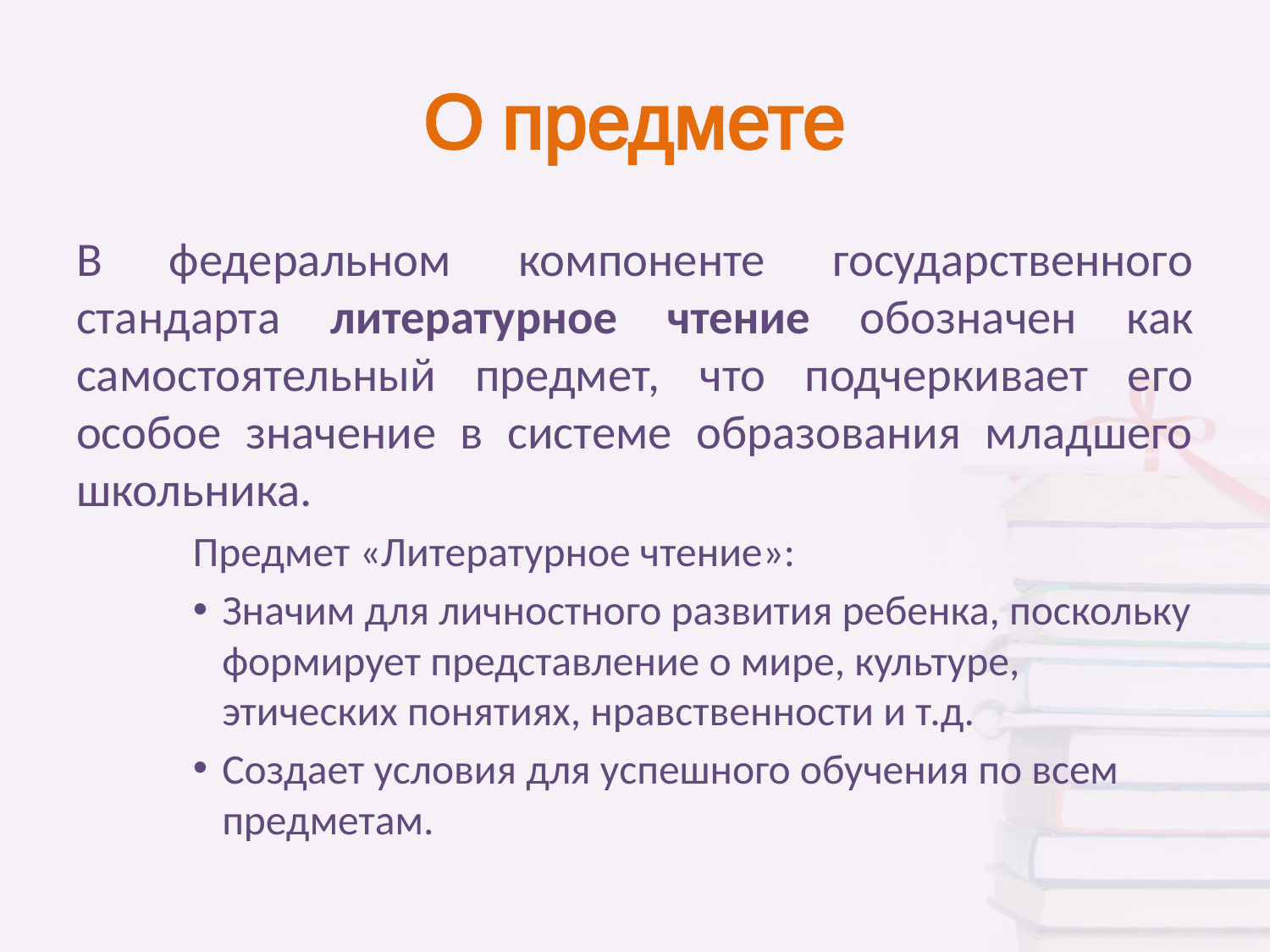

# О предмете
В федеральном компоненте государственного стандарта литературное чтение обозначен как самостоятельный предмет, что подчеркивает его особое значение в системе образования младшего школьника.
Предмет «Литературное чтение»:
Значим для личностного развития ребенка, поскольку формирует представление о мире, культуре, этических понятиях, нравственности и т.д.
Создает условия для успешного обучения по всем предметам.